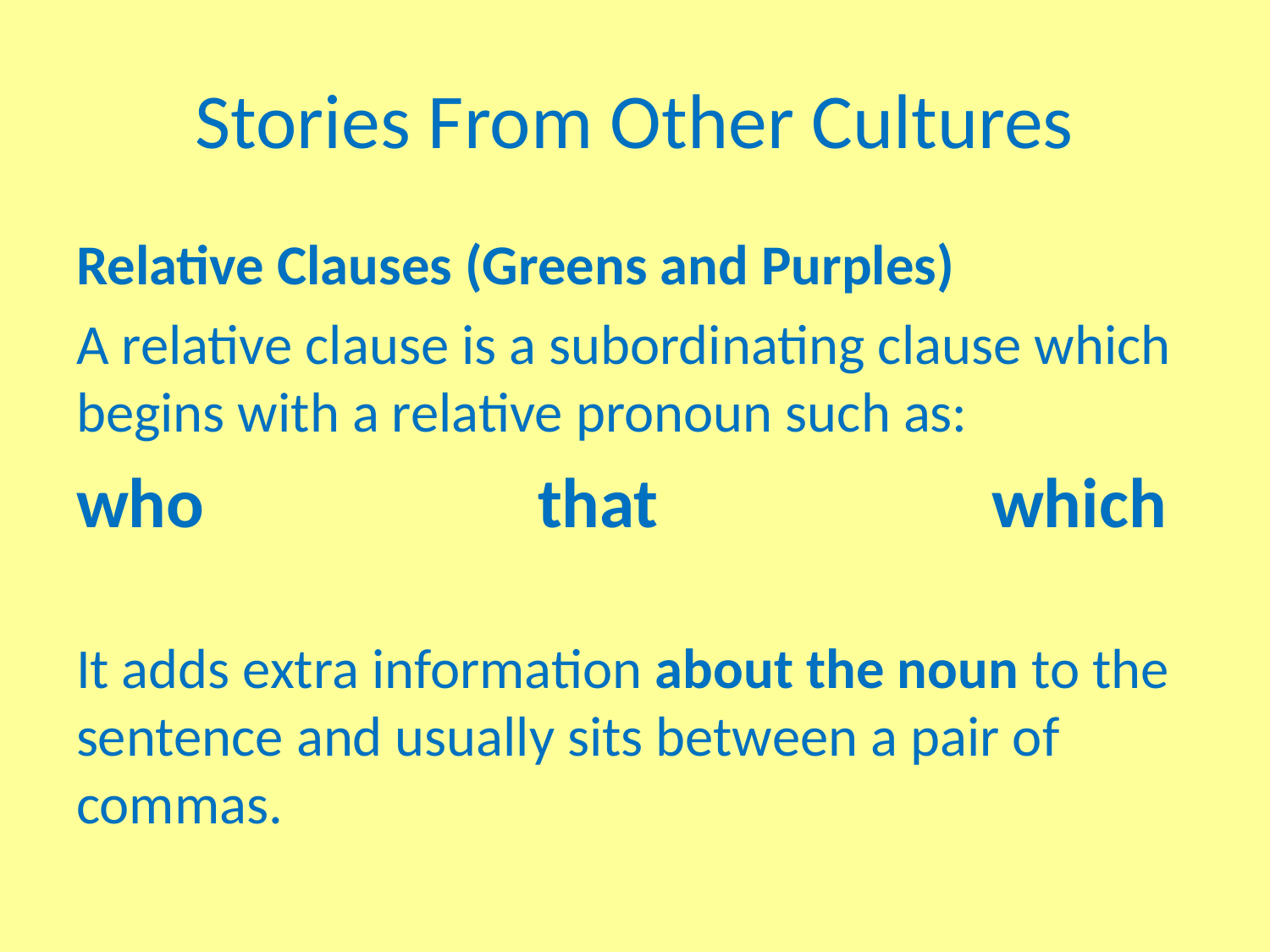

# Stories From Other Cultures
Relative Clauses (Greens and Purples)
A relative clause is a subordinating clause which begins with a relative pronoun such as:
who                     that                     which

It adds extra information about the noun to the sentence and usually sits between a pair of commas.